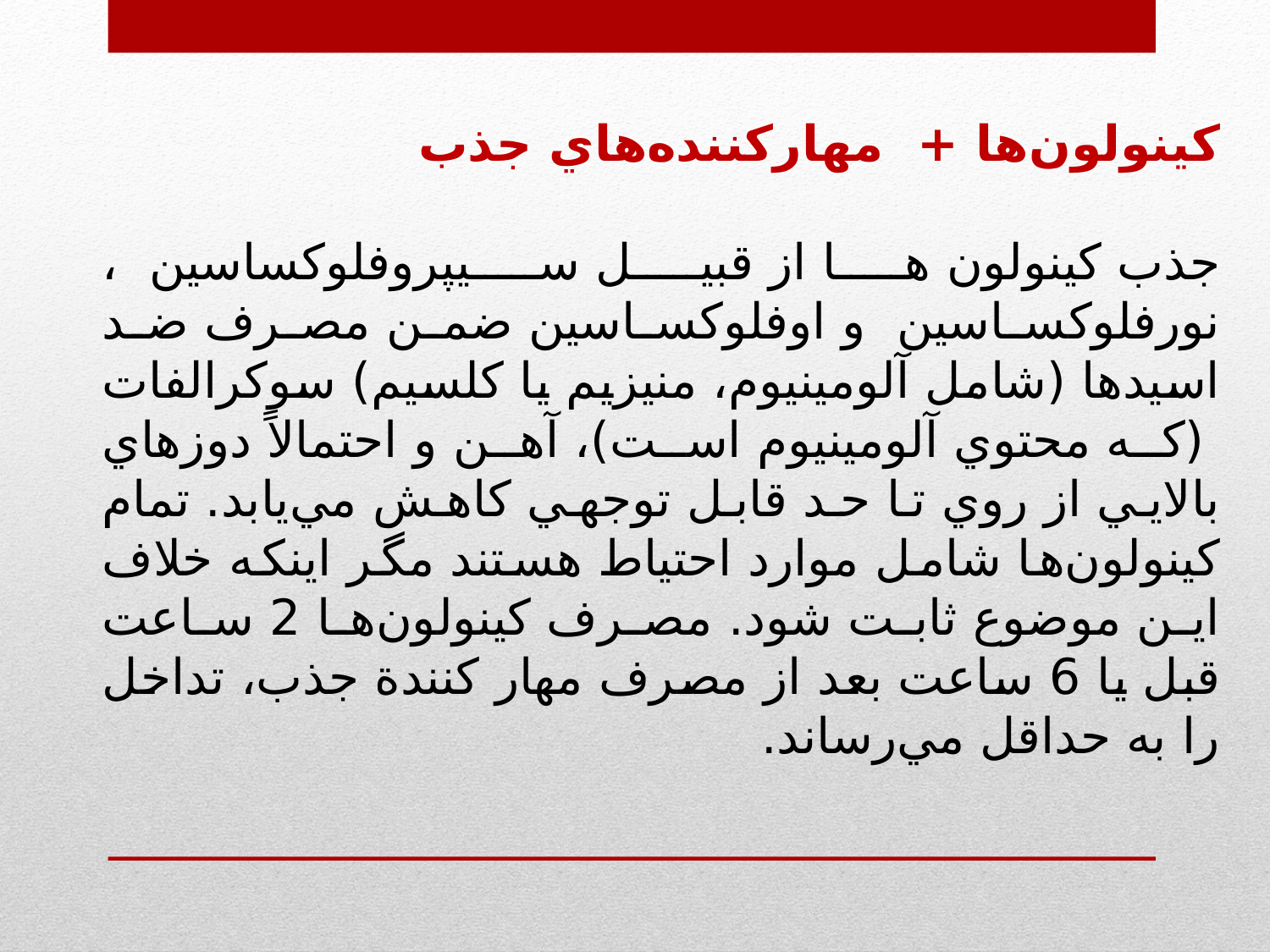

كينولون‌ها +  مهاركننده‌هاي جذب

جذب كينولون ‌ها از قبيل سيپروفلوكساسين  ، نورفلوكساسين  و اوفلوكساسين ضمن مصرف ضد اسيدها (شامل آلومينيوم، منيزيم يا كلسيم) سوكرالفات  (كه محتوي آلومينيوم است)، آهن و احتمالاً دوزهاي بالايي از روي تا حد قابل توجهي كاهش مي‌يابد. تمام كينولون‌ها شامل موارد احتياط هستند مگر اينكه خلاف اين موضوع ثابت شود. مصرف كينولون‌ها 2 ساعت قبل يا 6 ساعت بعد از مصرف مهار كنندة جذب، تداخل را به حداقل مي‌رساند.